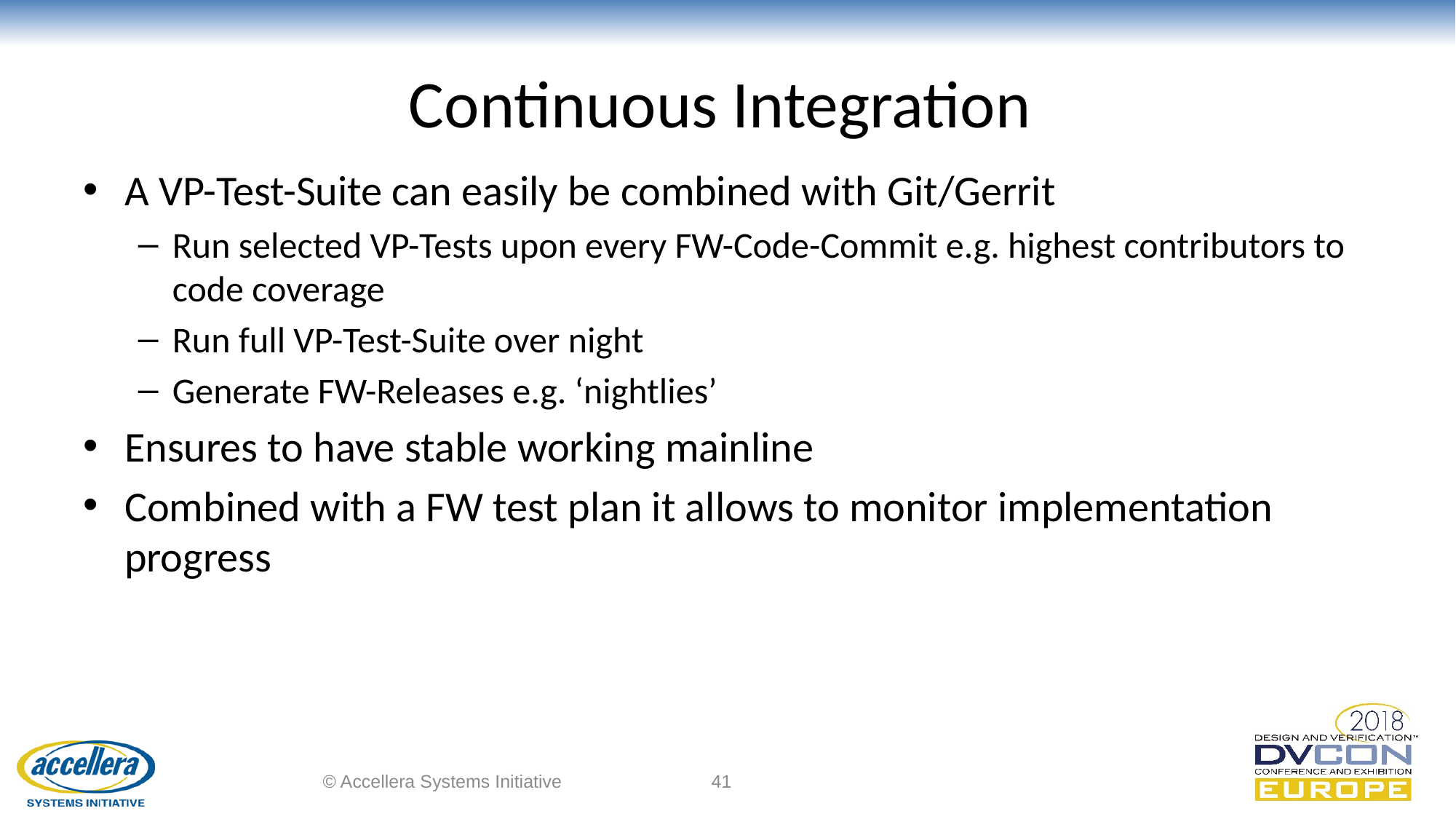

# Continuous Integration
A VP-Test-Suite can easily be combined with Git/Gerrit
Run selected VP-Tests upon every FW-Code-Commit e.g. highest contributors to code coverage
Run full VP-Test-Suite over night
Generate FW-Releases e.g. ‘nightlies’
Ensures to have stable working mainline
Combined with a FW test plan it allows to monitor implementation progress
© Accellera Systems Initiative
41